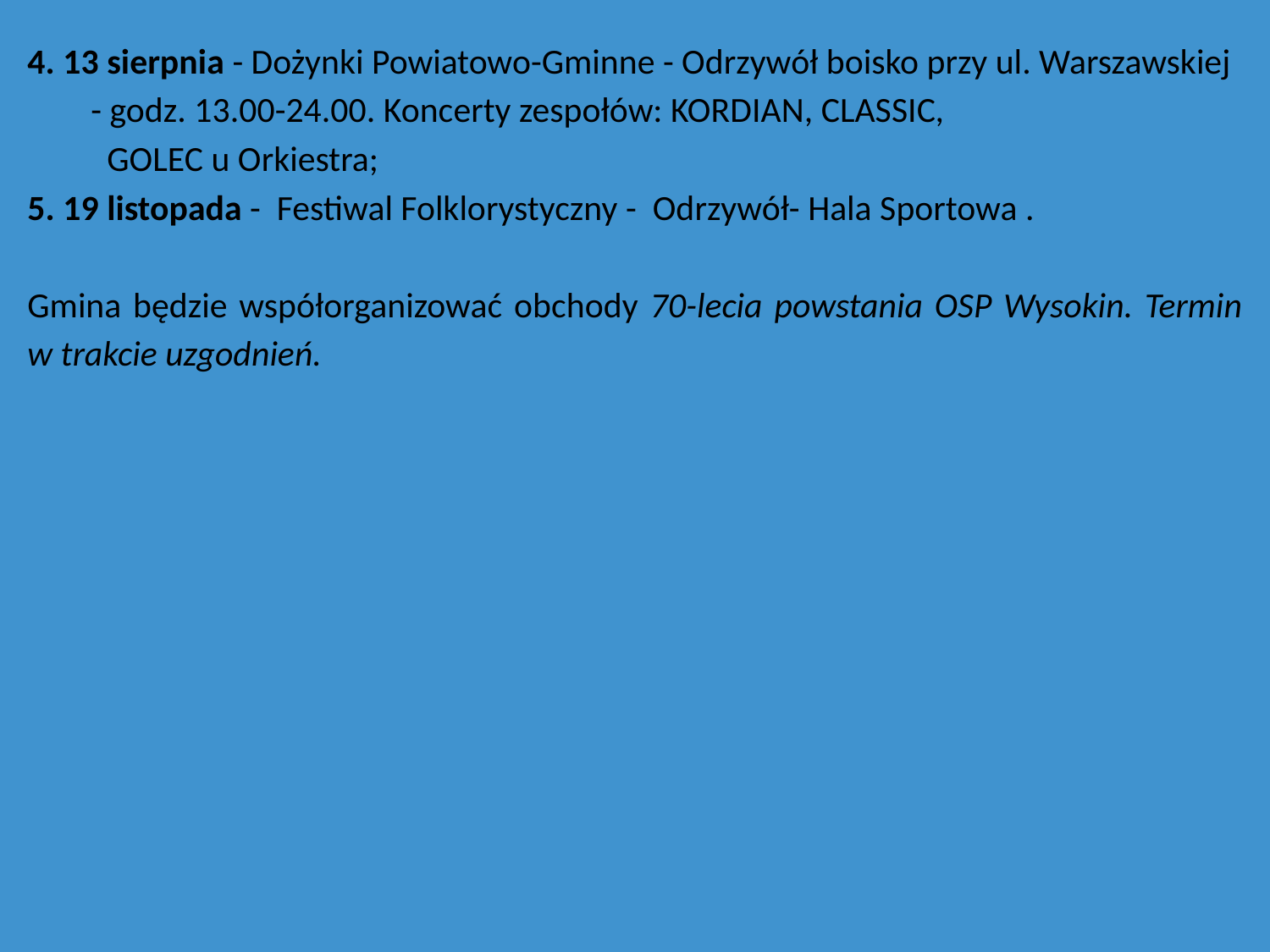

4. 13 sierpnia - Dożynki Powiatowo-Gminne - Odrzywół boisko przy ul. Warszawskiej
- godz. 13.00-24.00. Koncerty zespołów: KORDIAN, CLASSIC,
  GOLEC u Orkiestra;
5. 19 listopada -  Festiwal Folklorystyczny -  Odrzywół- Hala Sportowa .

Gmina będzie współorganizować obchody 70-lecia powstania OSP Wysokin. Termin w trakcie uzgodnień.